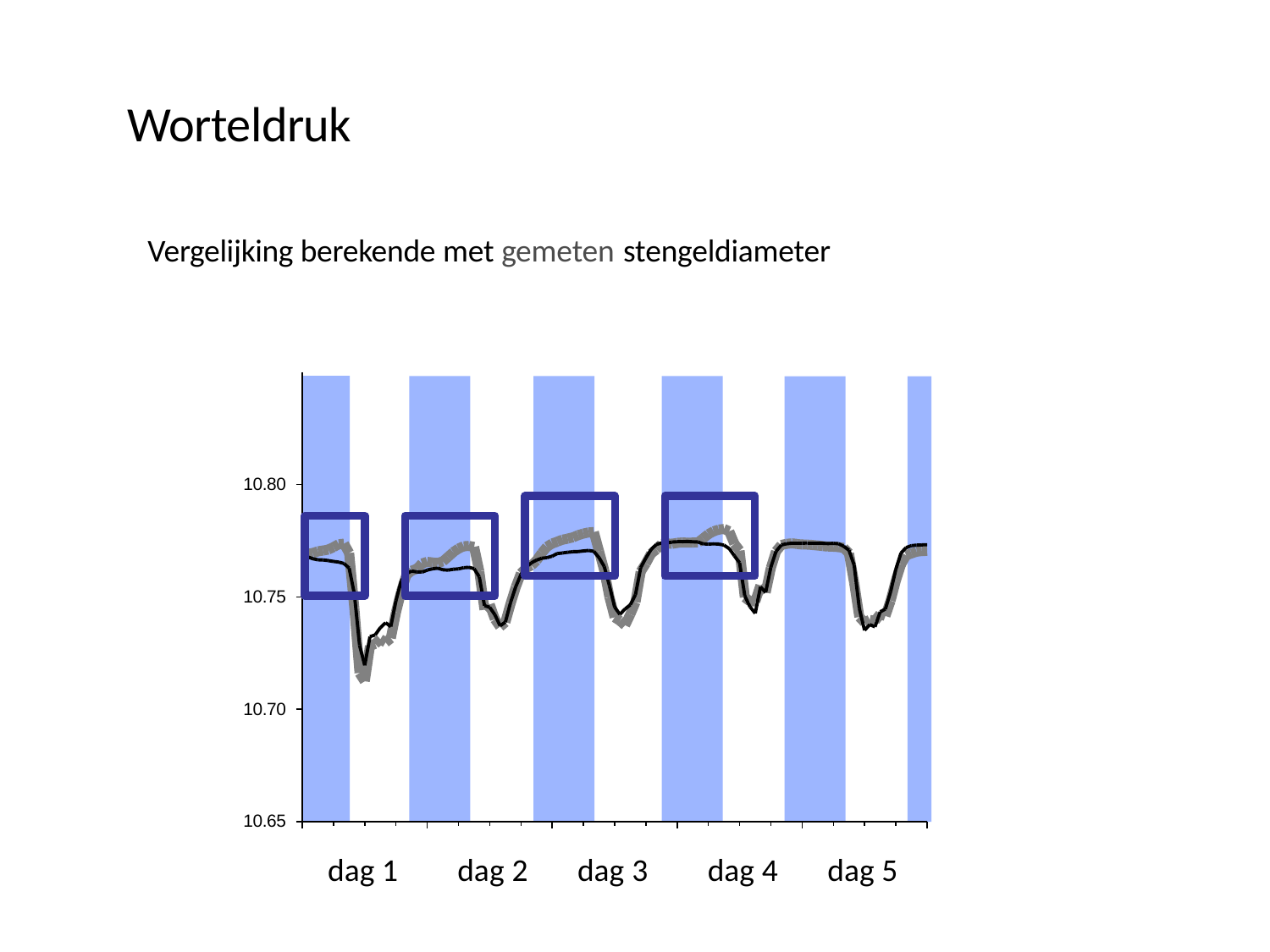

# Worteldruk
Vergelijking berekende met gemeten stengeldiameter

10.80
10.80

10.75

10.70

10.65

10.75

10.70

10.65

dag 1
dag 2
dag 3
dag 4
dag 5